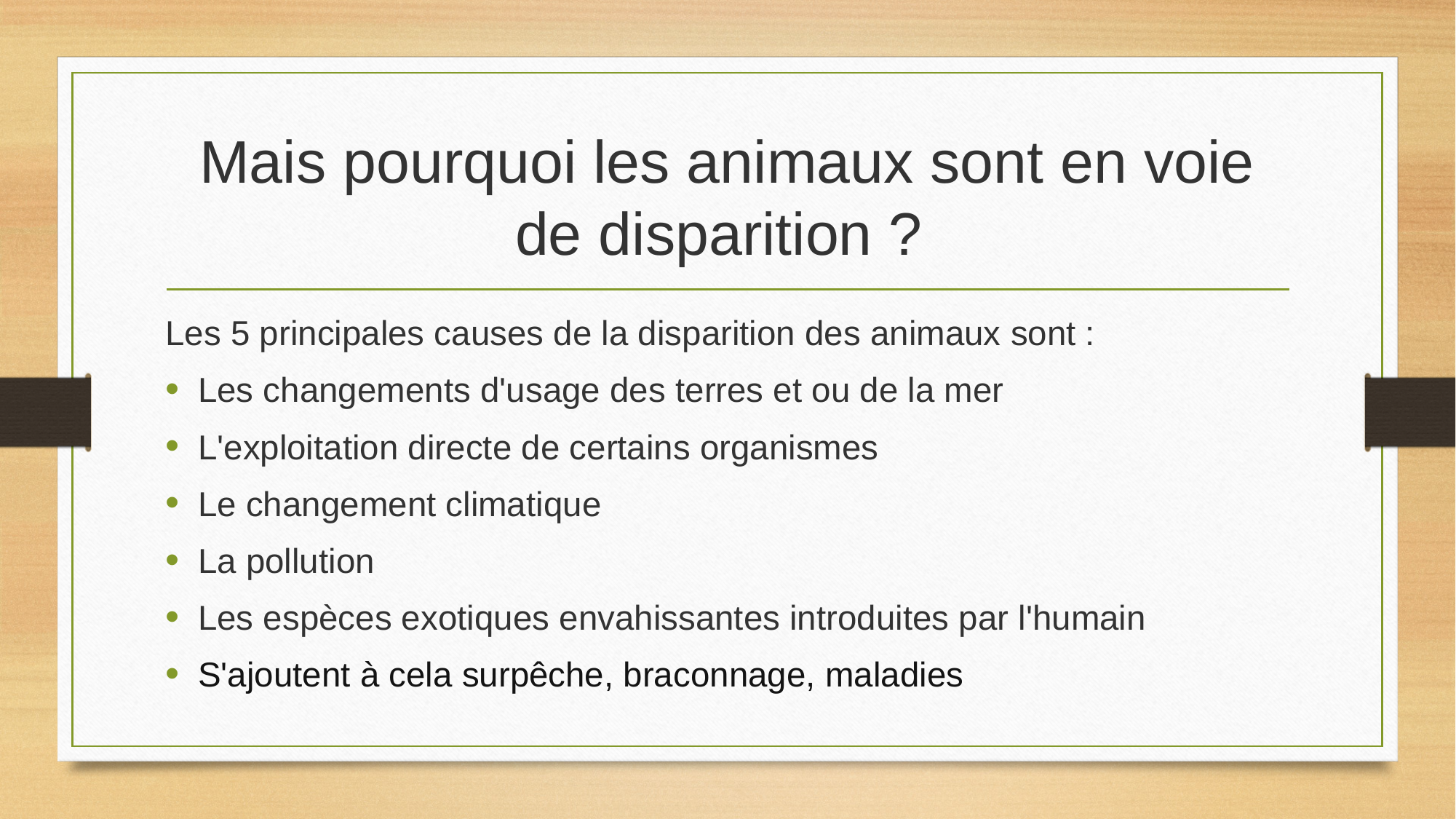

# Mais pourquoi les animaux sont en voie de disparition ?
Les 5 principales causes de la disparition des animaux sont :
Les changements d'usage des terres et ou de la mer
L'exploitation directe de certains organismes
Le changement climatique
La pollution
Les espèces exotiques envahissantes introduites par l'humain
S'ajoutent à cela surpêche, braconnage, maladies